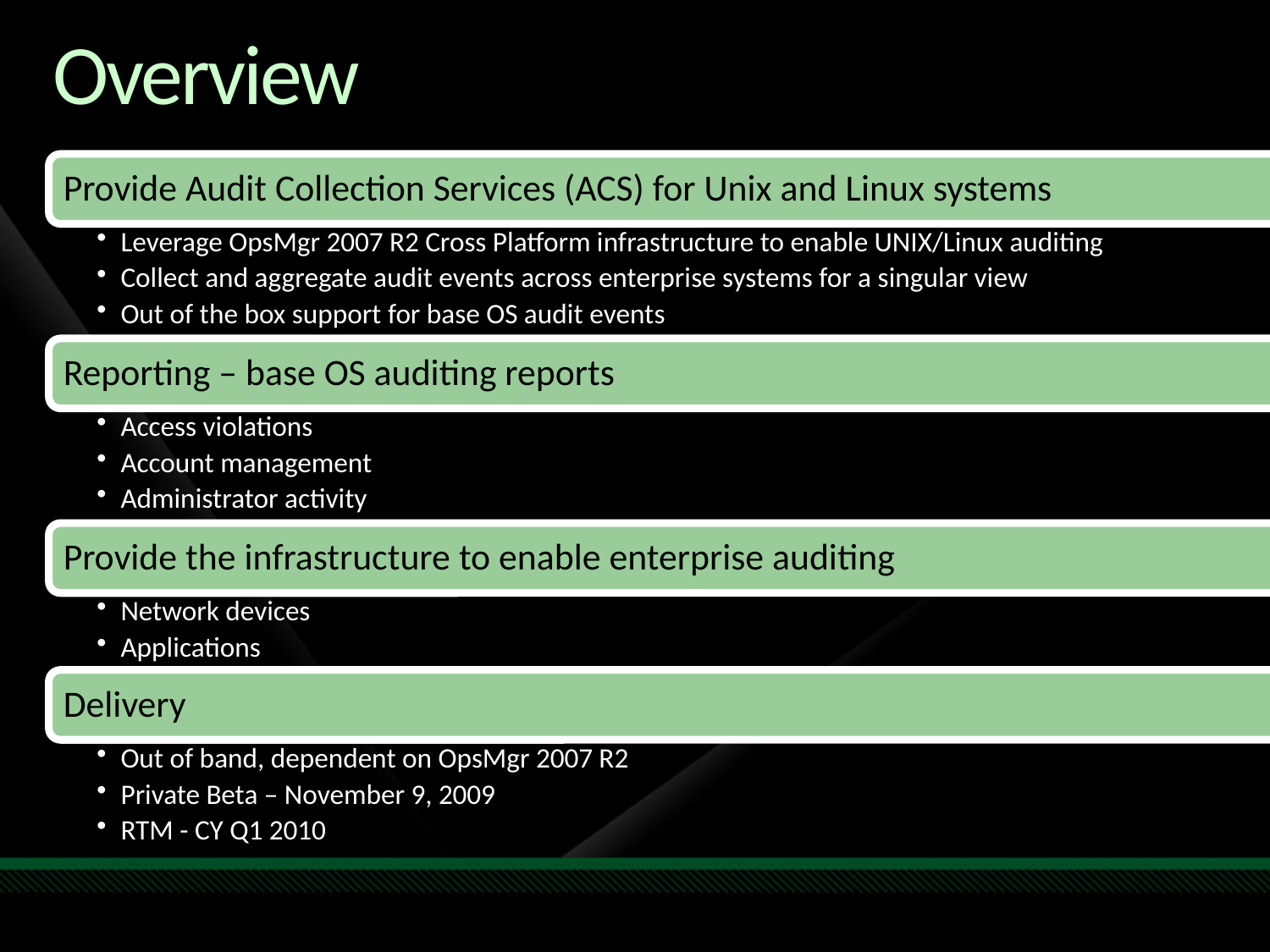

# Overview
Provide Audit Collection Services (ACS) for Unix and Linux systems
Leverage OpsMgr 2007 R2 Cross Platform infrastructure to enable UNIX/Linux auditing
Collect and aggregate audit events across enterprise systems for a singular view
Out of the box support for base OS audit events
Reporting – base OS auditing reports
Access violations
Account management
Administrator activity
Provide the infrastructure to enable enterprise auditing
Network devices
Applications
Delivery
Out of band, dependent on OpsMgr 2007 R2
Private Beta – November 9, 2009
RTM - CY Q1 2010